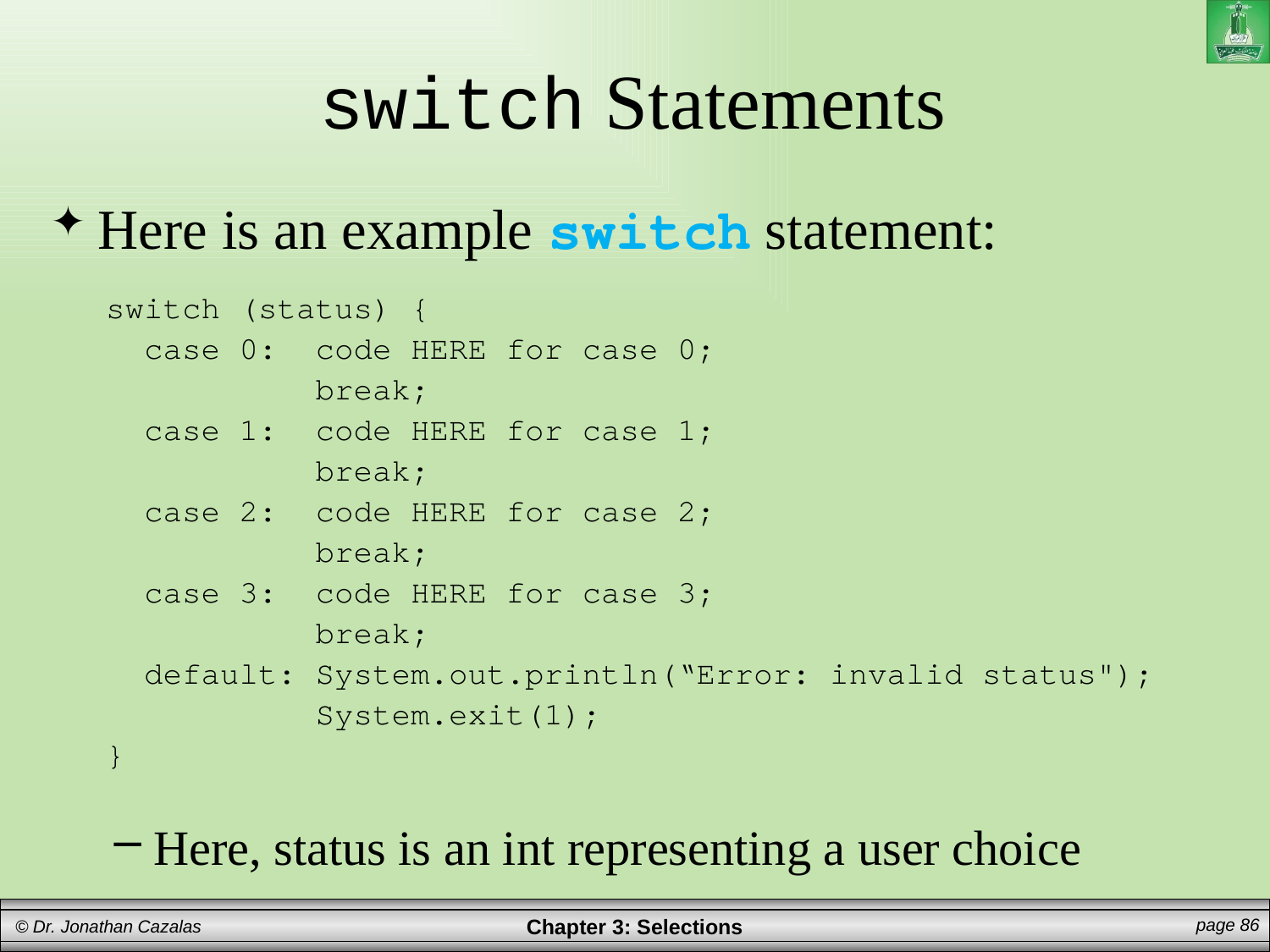

# switch Statements
Here is an example switch statement:

switch (status) {
  case 0:  code HERE for case 0;
           break;
  case 1:  code HERE for case 1;
           break;
  case 2:  code HERE for case 2;
           break;
  case 3:  code HERE for case 3;
           break;
  default: System.out.println(“Error: invalid status");
           System.exit(1);
}

Here, status is an int representing a user choice